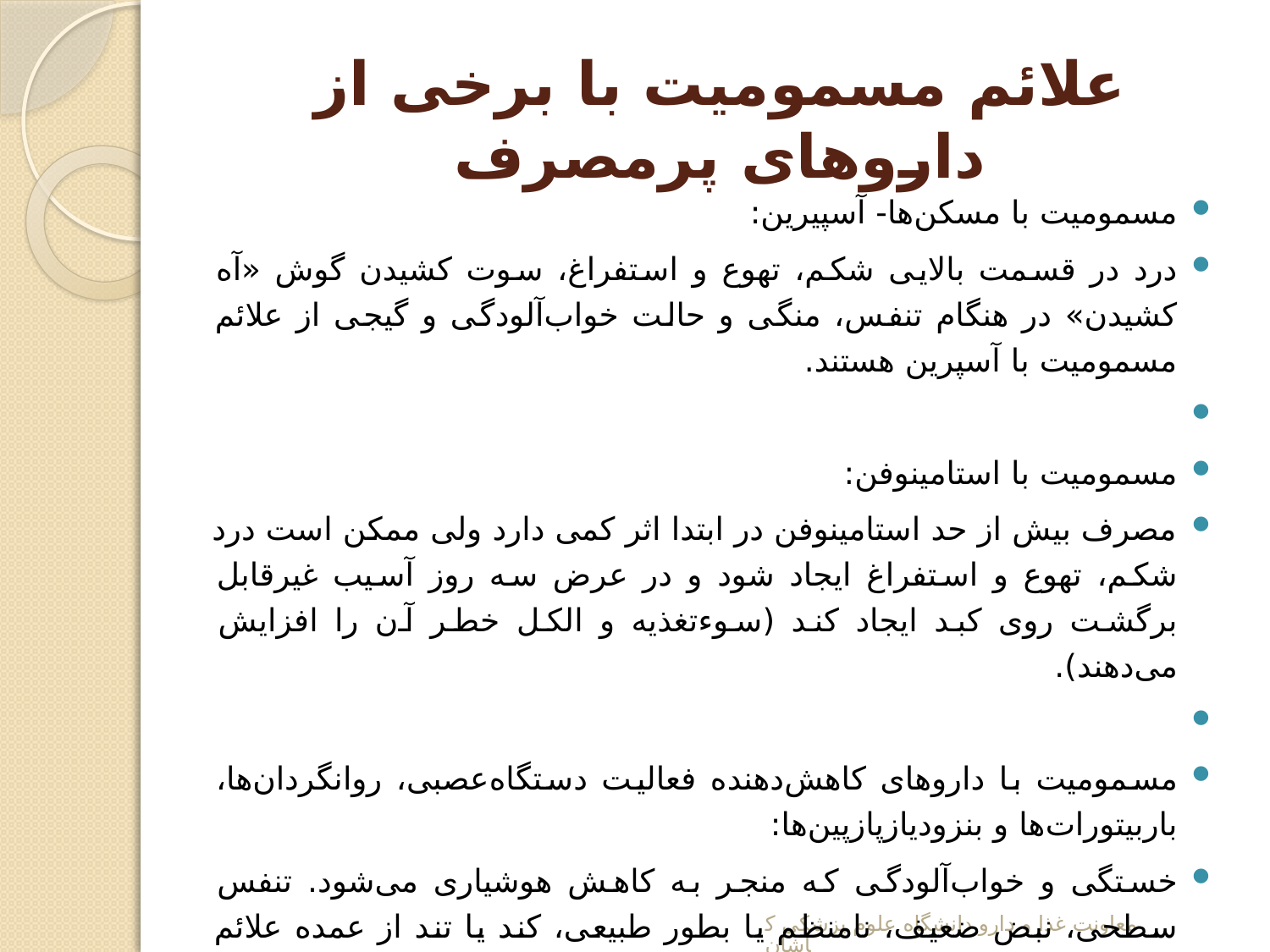

# علائم مسمومیت با برخی از داروهای پرمصرف
مسمومیت با مسكن‌ها- آسپیرین:
درد در قسمت بالایی شكم، تهوع و استفراغ، سوت كشیدن گوش «آه كشیدن» در هنگام تنفس، منگی و حالت خواب‌آلودگی و گیجی از علائم مسمومیت با آسپرین هستند.

مسمومیت با استامینوفن:
مصرف بیش از حد استامینوفن در ابتدا اثر كمی دارد ولی ممكن است درد شكم، تهوع و استفراغ ایجاد شود و در عرض سه روز آسیب غیرقابل برگشت روی كبد ایجاد كند (سوء‌تغذیه و الكل خطر آن را افزایش می‌دهند).

مسمومیت با داروهای كاهش‌دهنده فعالیت دستگاه‌عصبی، روانگردان‌ها، باربیتورات‌ها و بنزودیازپازپین‌ها:
خستگی و خواب‌آلودگی كه منجر به كاهش هوشیاری می‌شود. تنفس سطحی، نبض ضعیف، نامنظم یا بطور طبیعی، كند یا تند از عمده علائم مسمومیت با این دسته از داروها می‌باشند.

معاونت غذا و دارو دانشگاه علوم پزشکی کاشان